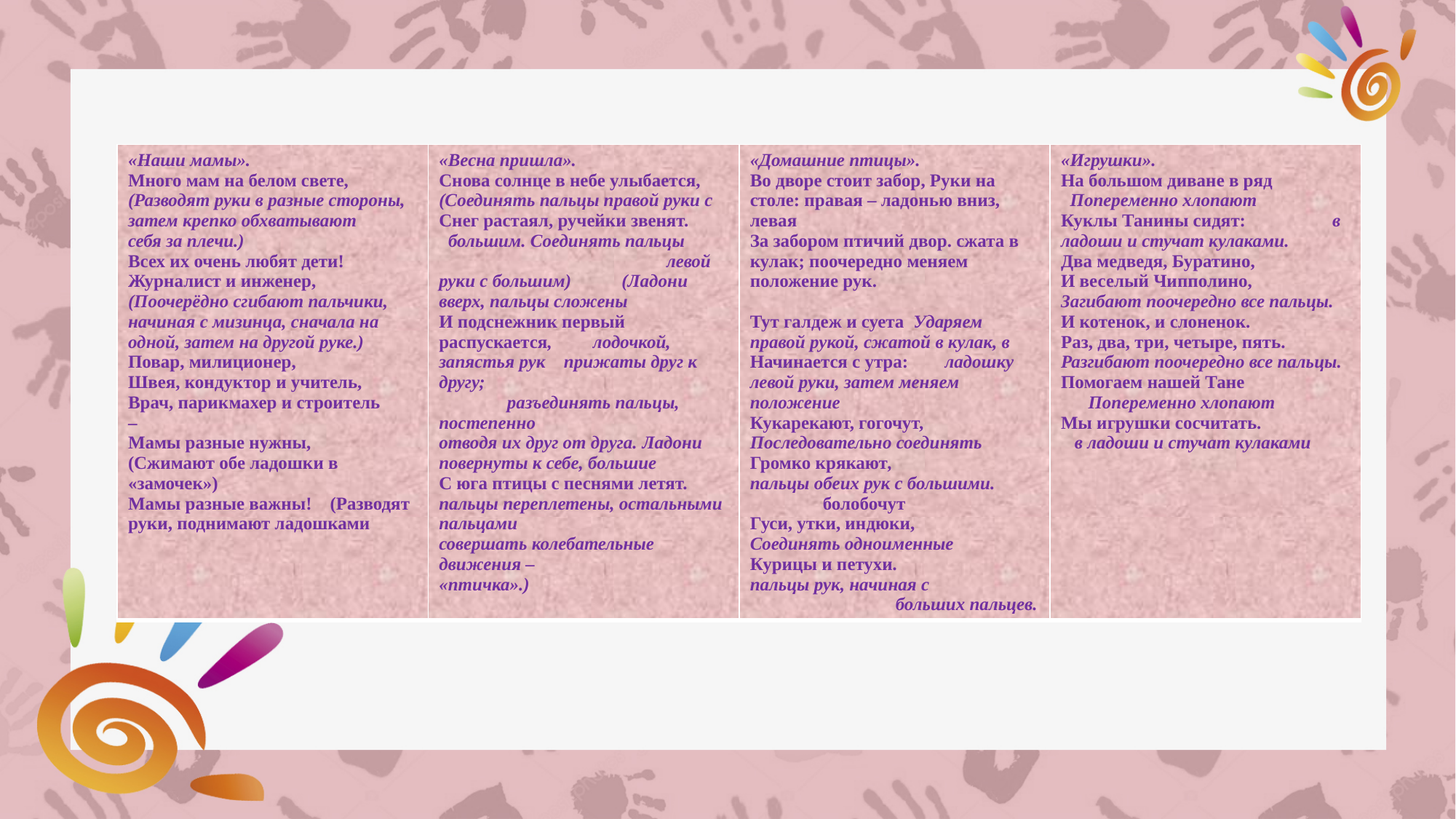

| «Наши мамы». Много мам на белом свете, (Разводят руки в разные стороны, затем крепко обхватывают себя за плечи.) Всех их очень любят дети! Журналист и инженер, (Поочерёдно сгибают пальчики, начиная с мизинца, сначала на одной, затем на другой руке.) Повар, милиционер, Швея, кондуктор и учитель, Врач, парикмахер и строитель – Мамы разные нужны, (Сжимают обе ладошки в «замочек») Мамы разные важны! (Разводят руки, поднимают ладошками | «Весна пришла». Снова солнце в небе улыбается, (Соединять пальцы правой руки с Снег растаял, ручейки звенят. большим. Соединять пальцы левой руки с большим) (Ладони вверх, пальцы сложены И подснежник первый распускается, лодочкой, запястья рук прижаты друг к другу; разъединять пальцы, постепенно отводя их друг от друга. Ладони повернуты к себе, большие С юга птицы с песнями летят. пальцы переплетены, остальными пальцами совершать колебательные движения – «птичка».) | «Домашние птицы». Во дворе стоит забор, Руки на столе: правая – ладонью вниз, левая За забором птичий двор. сжата в кулак; поочередно меняем положение рук.   Тут галдеж и суета Ударяем правой рукой, сжатой в кулак, в Начинается с утра: ладошку левой руки, затем меняем положение Кукарекают, гогочут, Последовательно соединять Громко крякают, пальцы обеих рук с большими. болобочут Гуси, утки, индюки, Соединять одноименные Курицы и петухи. пальцы рук, начиная с больших пальцев. | «Игрушки». На большом диване в ряд Попеременно хлопают Куклы Танины сидят: в ладоши и стучат кулаками. Два медведя, Буратино, И веселый Чипполино, Загибают поочередно все пальцы. И котенок, и слоненок. Раз, два, три, четыре, пять. Разгибают поочередно все пальцы. Помогаем нашей Тане Попеременно хлопают Мы игрушки сосчитать. в ладоши и стучат кулаками |
| --- | --- | --- | --- |